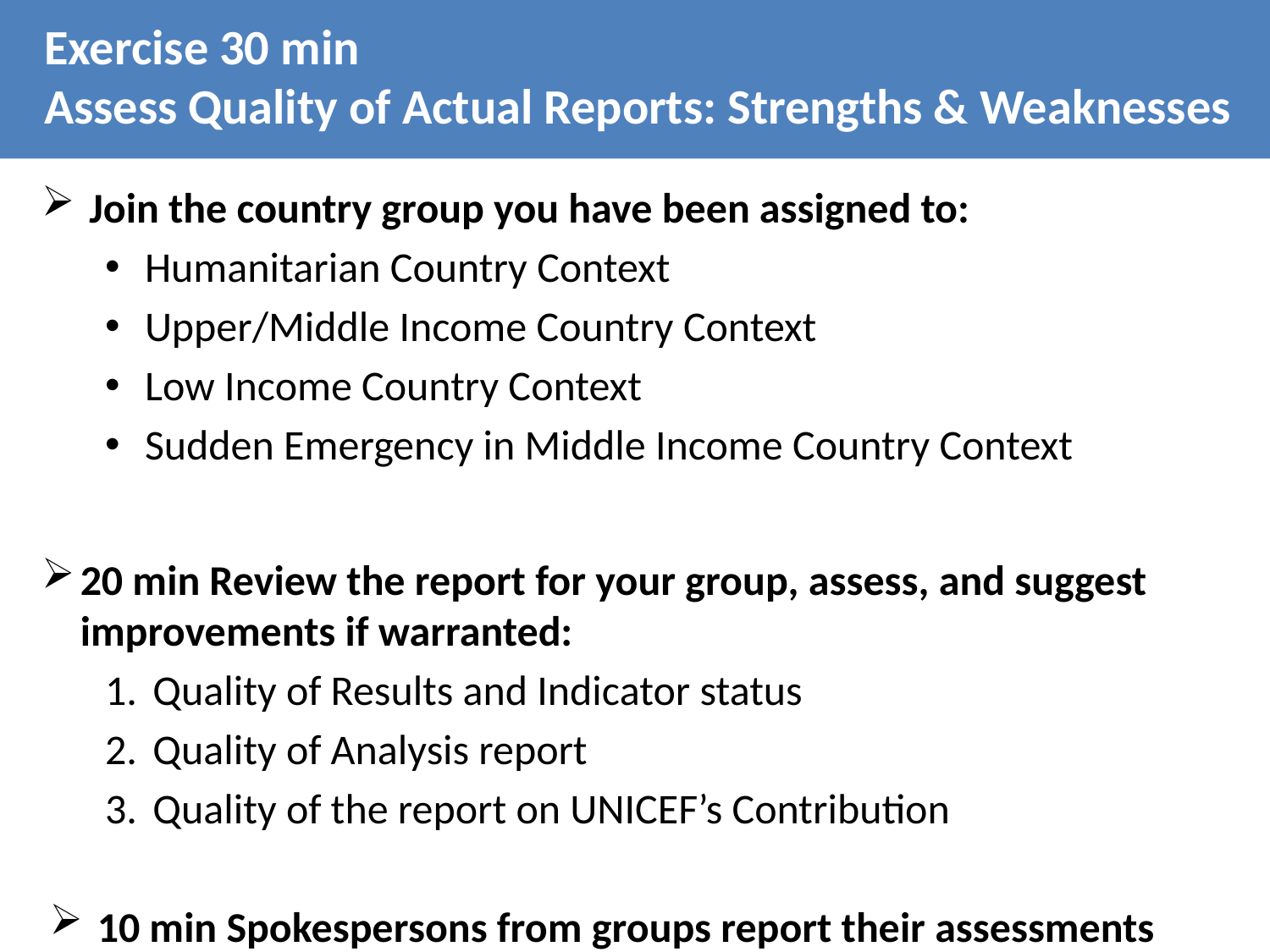

Exercise 30 min
Assess Quality of Actual Reports: Strengths & Weaknesses
Join the country group you have been assigned to:
Humanitarian Country Context
Upper/Middle Income Country Context
Low Income Country Context
Sudden Emergency in Middle Income Country Context

20 min Review the report for your group, assess, and suggest improvements if warranted:
Quality of Results and Indicator status
Quality of Analysis report
Quality of the report on UNICEF’s Contribution

10 min Spokespersons from groups report their assessments